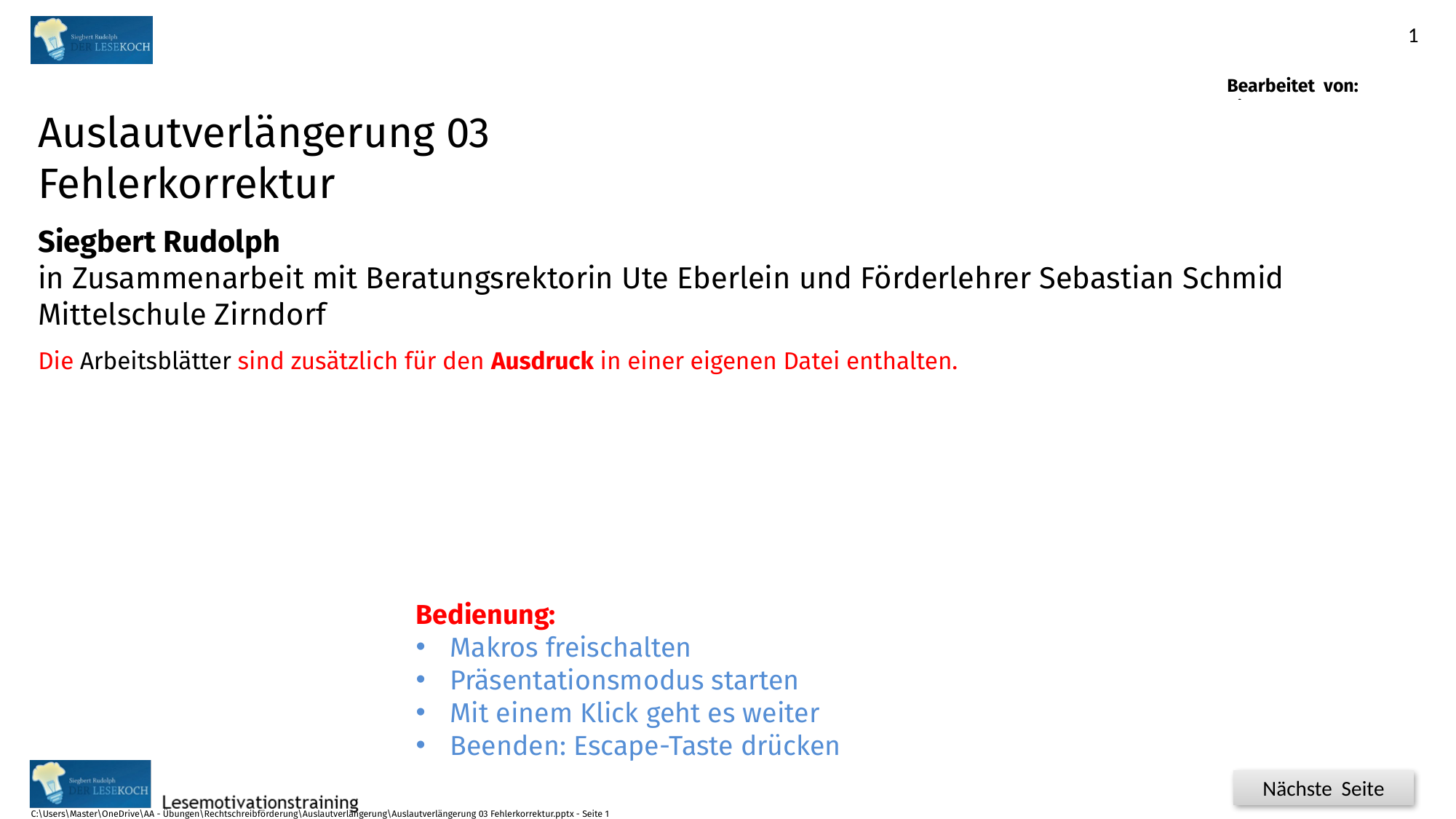

1
Bearbeitet  von:
Siegbert  Rudolph

Auslautverlängerung 03
Fehlerkorrektur

Siegbert Rudolph
in Zusammenarbeit mit Beratungsrektorin Ute Eberlein und Förderlehrer Sebastian Schmid
Mittelschule Zirndorf

Die Arbeitsblätter sind zusätzlich für den Ausdruck in einer eigenen Datei enthalten.

Schule 5
C:\Users\Master\OneDrive\AA - Übungen\Rechtschreibförderung\Auslautverlängerung\Auslautverlängerung 03 Fehlerkorrektur.pptx - Seite 1